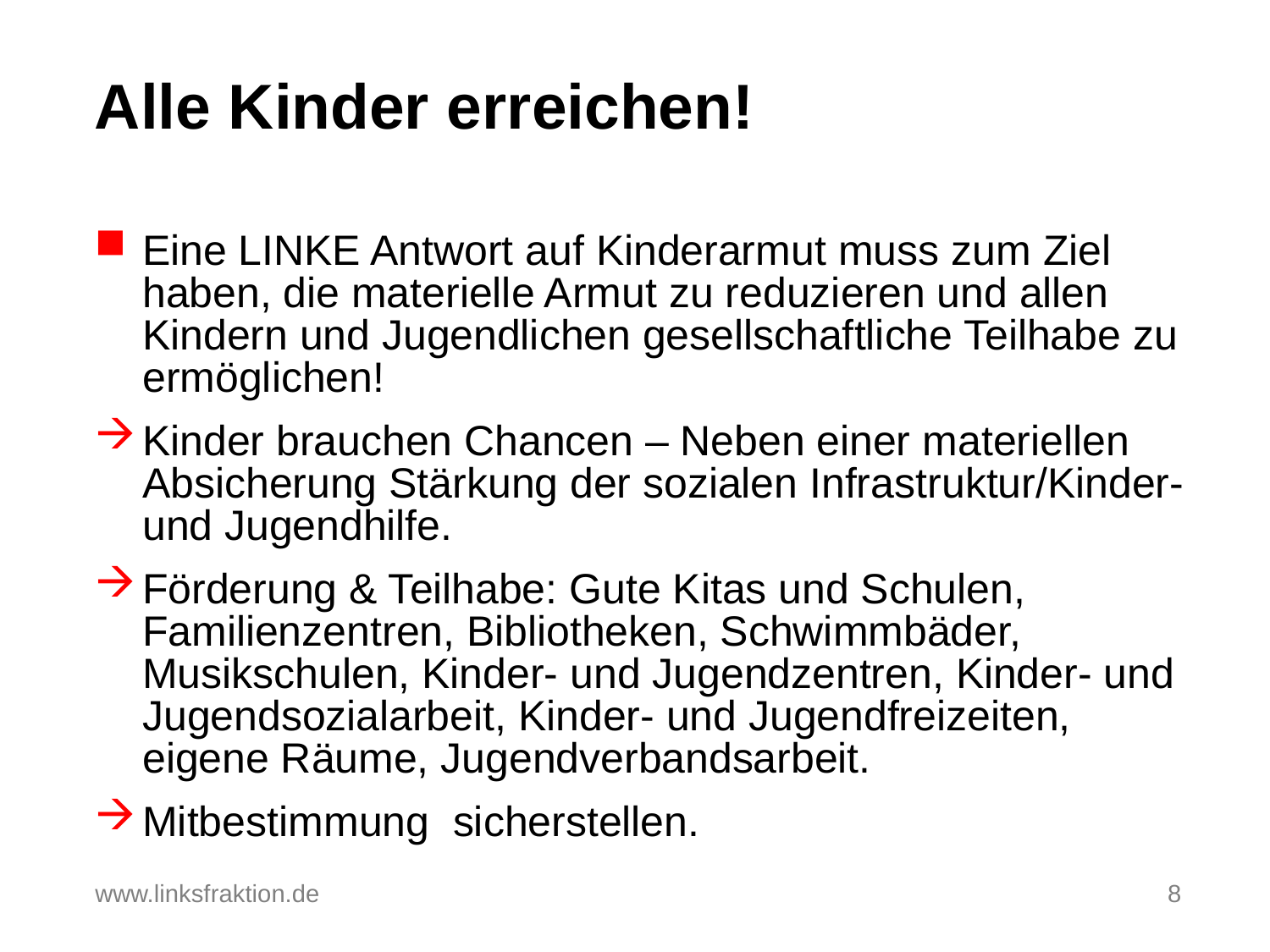

# Alle Kinder erreichen!
Eine LINKE Antwort auf Kinderarmut muss zum Ziel haben, die materielle Armut zu reduzieren und allen Kindern und Jugendlichen gesellschaftliche Teilhabe zu ermöglichen!
Kinder brauchen Chancen – Neben einer materiellen Absicherung Stärkung der sozialen Infrastruktur/Kinder- und Jugendhilfe.
Förderung & Teilhabe: Gute Kitas und Schulen, Familienzentren, Bibliotheken, Schwimmbäder, Musikschulen, Kinder- und Jugendzentren, Kinder- und Jugendsozialarbeit, Kinder- und Jugendfreizeiten, eigene Räume, Jugendverbandsarbeit.
Mitbestimmung  sicherstellen.
www.linksfraktion.de
8